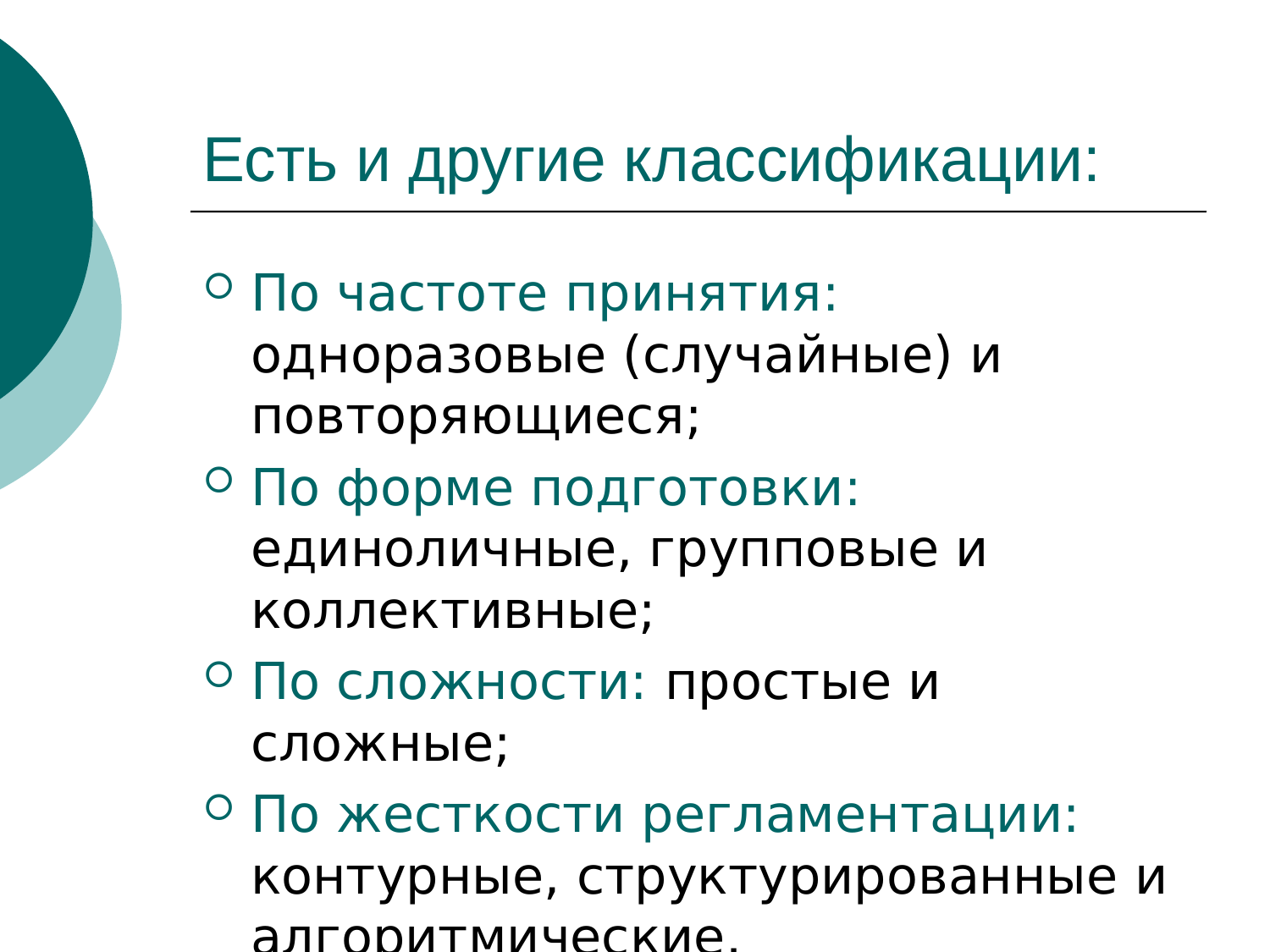

# Есть и другие классификации:
По частоте принятия: одноразовые (случайные) и повторяющиеся;
По форме подготовки: единоличные, групповые и коллективные;
По сложности: простые и сложные;
По жесткости регламентации: контурные, структурированные и алгоритмические.